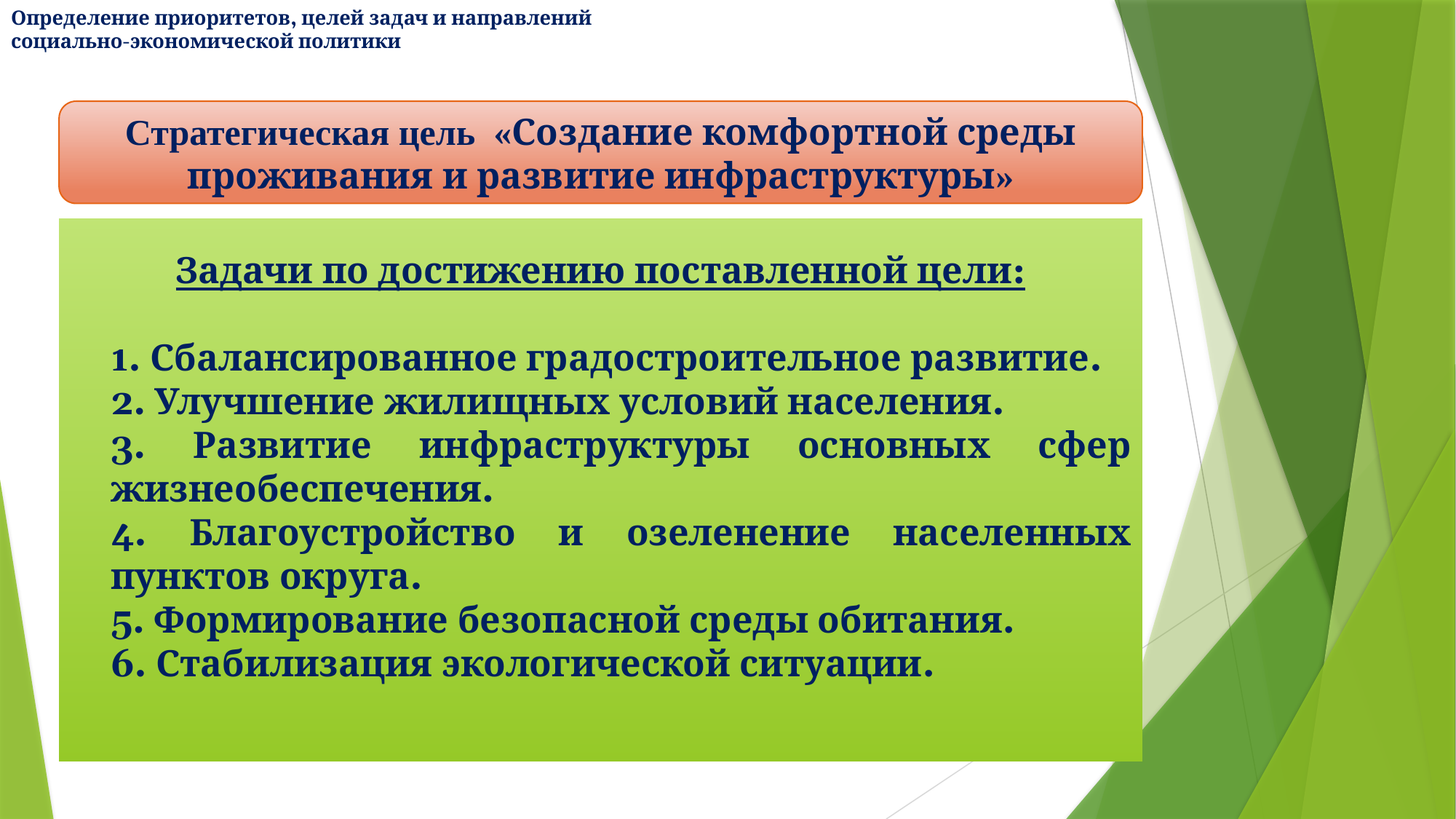

# Определение приоритетов, целей задач и направлений социально-экономической политики
Стратегическая цель  «Создание комфортной среды проживания и развитие инфраструктуры»
Задачи по достижению поставленной цели:

1. Сбалансированное градостроительное развитие.
2. Улучшение жилищных условий населения.
3. Развитие инфраструктуры основных сфер жизнеобеспечения.
4. Благоустройство и озеленение населенных пунктов округа.
5. Формирование безопасной среды обитания.
6. Стабилизация экологической ситуации.